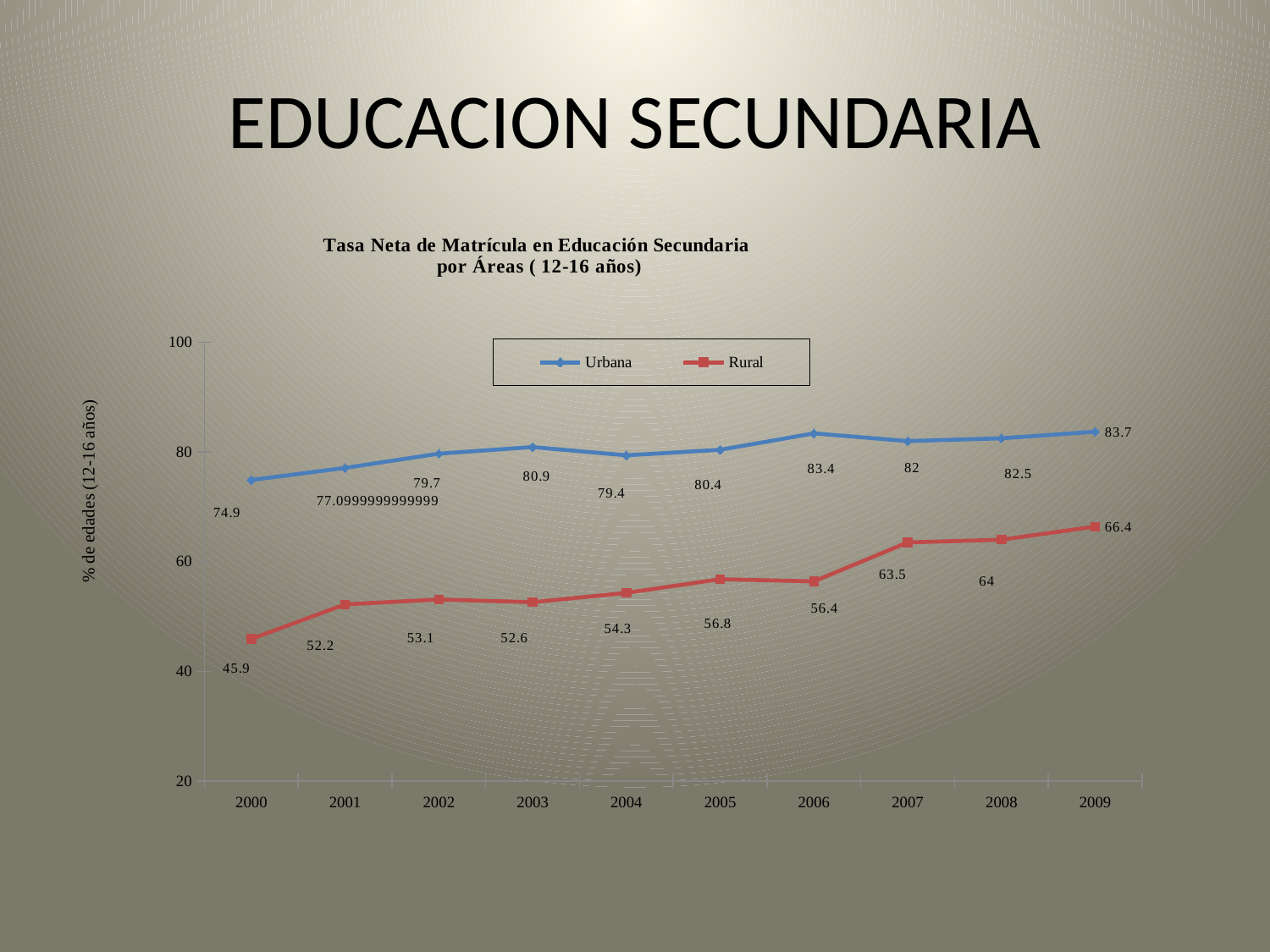

# EDUCACION SECUNDARIA

### Chart: Tasa Neta de Matrícula en Educación Secundaria
por Áreas ( 12-16 años)

| Category |  |  |
|---|---|---|
| 2000 | 74.9 | 45.9 |
| 2001 | 77.0999999999999 | 52.2 |
| 2002 | 79.7 | 53.1 |
| 2003 | 80.9 | 52.6 |
| 2004 | 79.4 | 54.3 |
| 2005 | 80.4 | 56.8 |
| 2006 | 83.4 | 56.4 |
| 2007 | 82.0 | 63.5 |
| 2008 | 82.5 | 64.0 |
| 2009 | 83.7 | 66.4 |